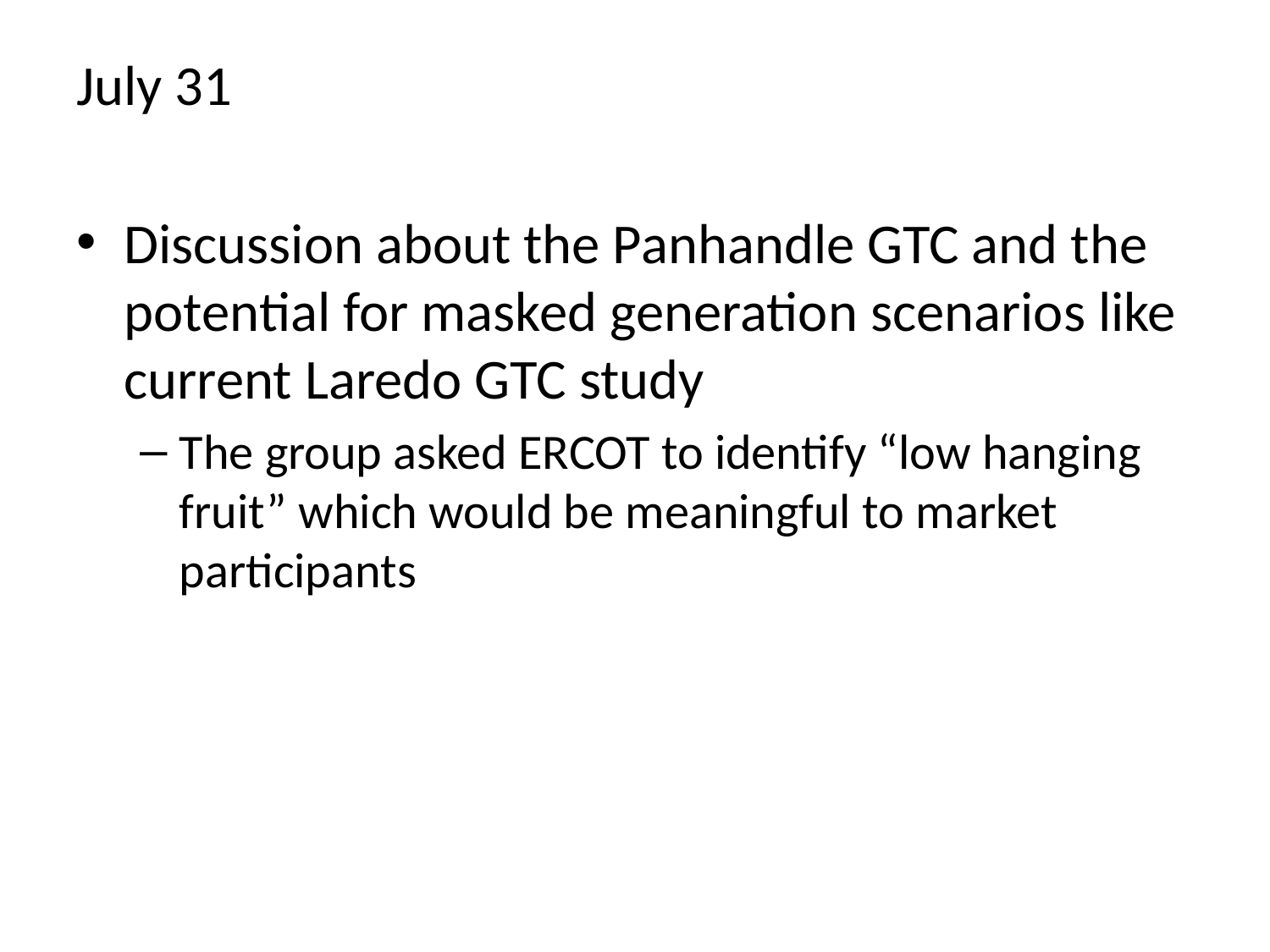

July 31

Discussion about the Panhandle GTC and the potential for masked generation scenarios like current Laredo GTC study
The group asked ERCOT to identify “low hanging fruit” which would be meaningful to market participants